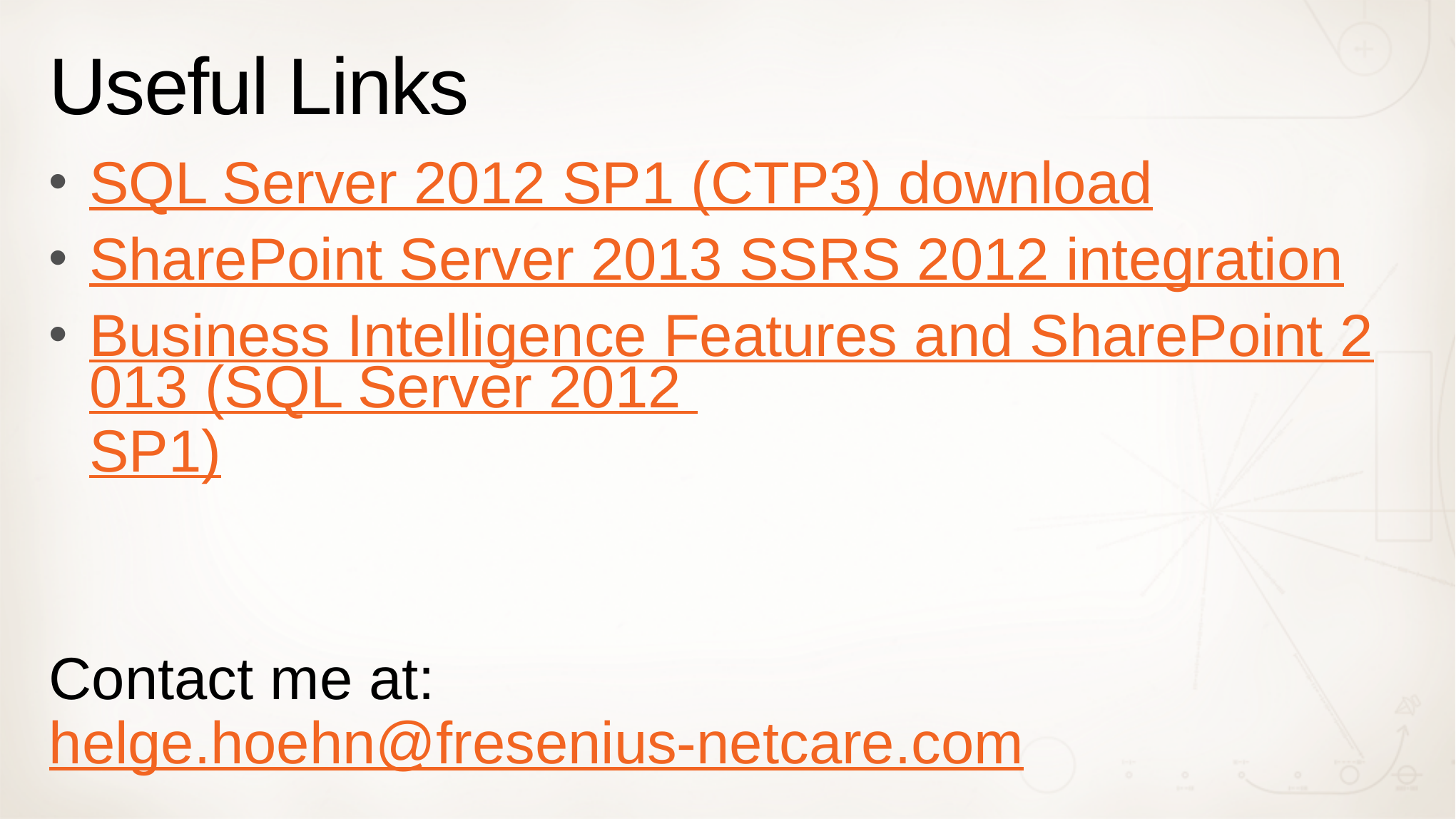

# Useful Links
SQL Server 2012 SP1 (CTP3) download
SharePoint Server 2013 SSRS 2012 integration
Business Intelligence Features and SharePoint 2013 (SQL Server 2012 SP1)

Contact me at: helge.hoehn@fresenius-netcare.com